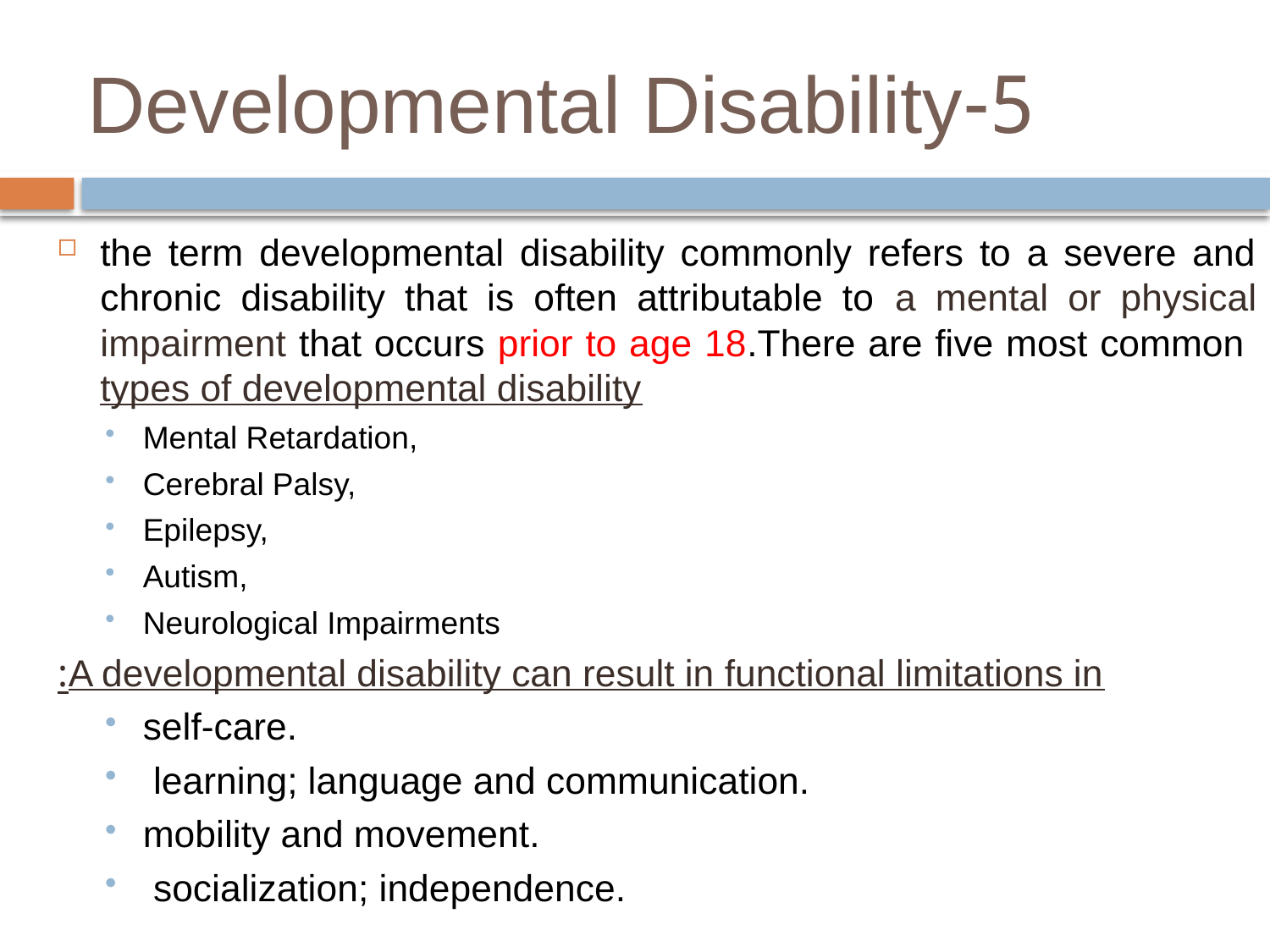

# 5-Developmental Disability
the term developmental disability commonly refers to a severe and chronic disability that is often attributable to a mental or physical impairment that occurs prior to age 18.There are five most common  types of developmental disability
Mental Retardation,
Cerebral Palsy,
Epilepsy,
Autism,
Neurological Impairments
A developmental disability can result in functional limitations in:
self-care.
 learning; language and communication.
mobility and movement.
 socialization; independence.